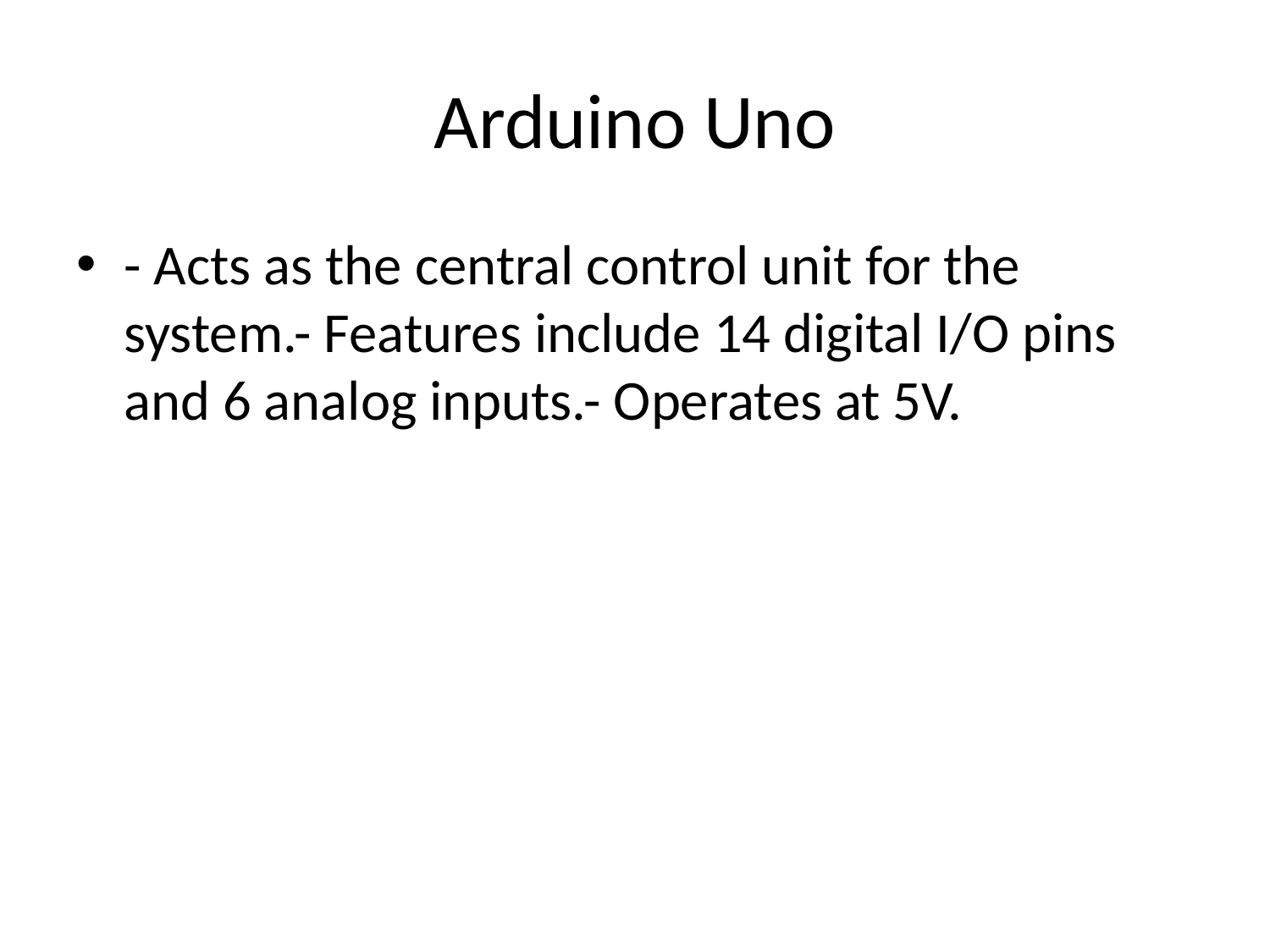

# Arduino Uno
- Acts as the central control unit for the system.- Features include 14 digital I/O pins and 6 analog inputs.- Operates at 5V.